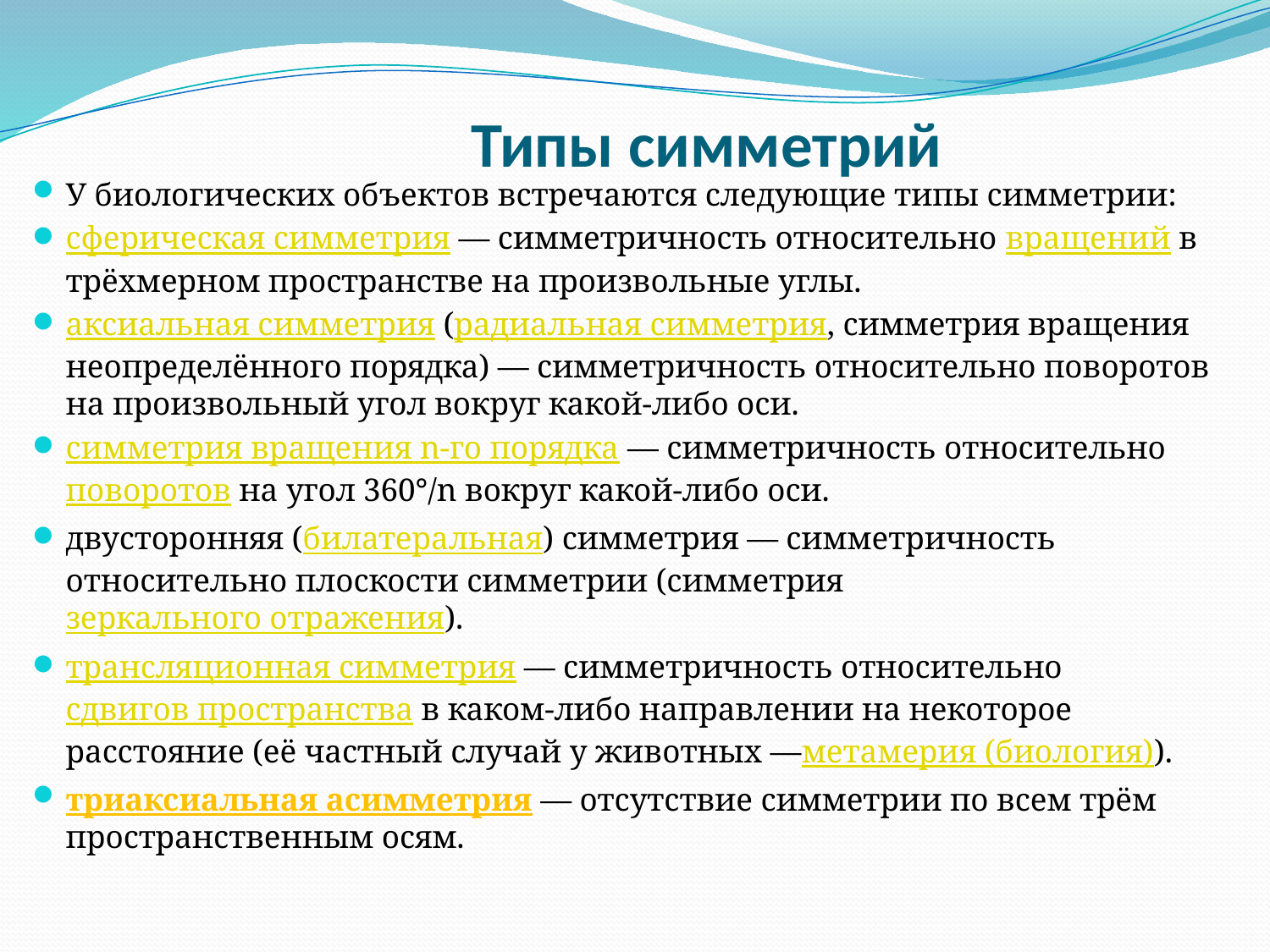

# Типы симметрий
У биологических объектов встречаются следующие типы симметрии:
сферическая симметрия — симметричность относительно вращений в трёхмерном пространстве на произвольные углы.
аксиальная симметрия (радиальная симметрия, симметрия вращения неопределённого порядка) — симметричность относительно поворотов на произвольный угол вокруг какой-либо оси.
симметрия вращения n-го порядка — симметричность относительно поворотов на угол 360°/n вокруг какой-либо оси.
двусторонняя (билатеральная) симметрия — симметричность относительно плоскости симметрии (симметрия зеркального отражения).
трансляционная симметрия — симметричность относительно сдвигов пространства в каком-либо направлении на некоторое расстояние (её частный случай у животных —метамерия (биология)).
триаксиальная асимметрия — отсутствие симметрии по всем трём пространственным осям.